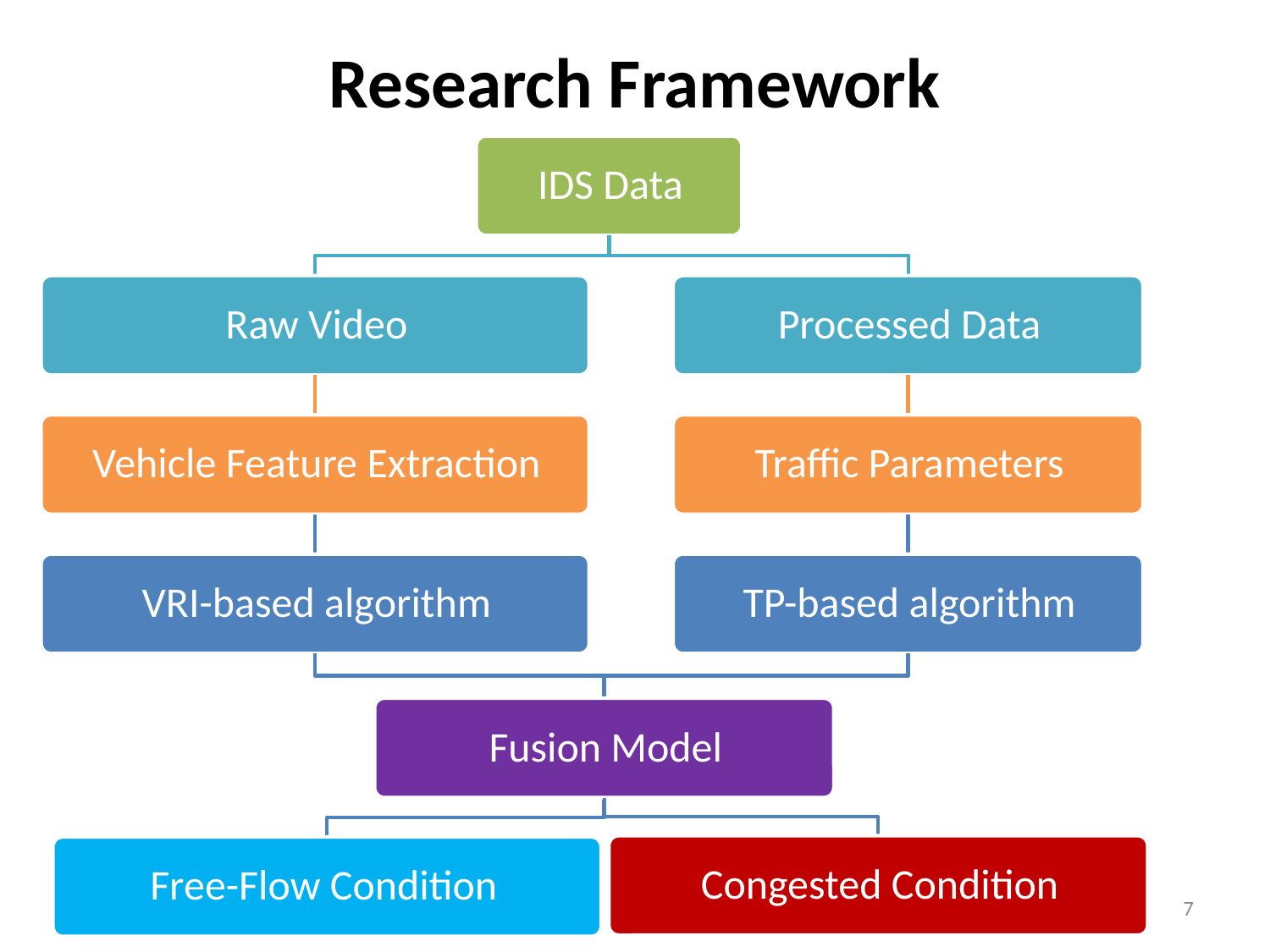

# Research Framework
IDS Data
Raw Video
Vehicle Feature Extraction
VRI-based algorithm
Fusion
Congested Condition
Processed Data
Traffic Parameters
TP-based algorithm
Fusion Model
Free-Flow Condition
7